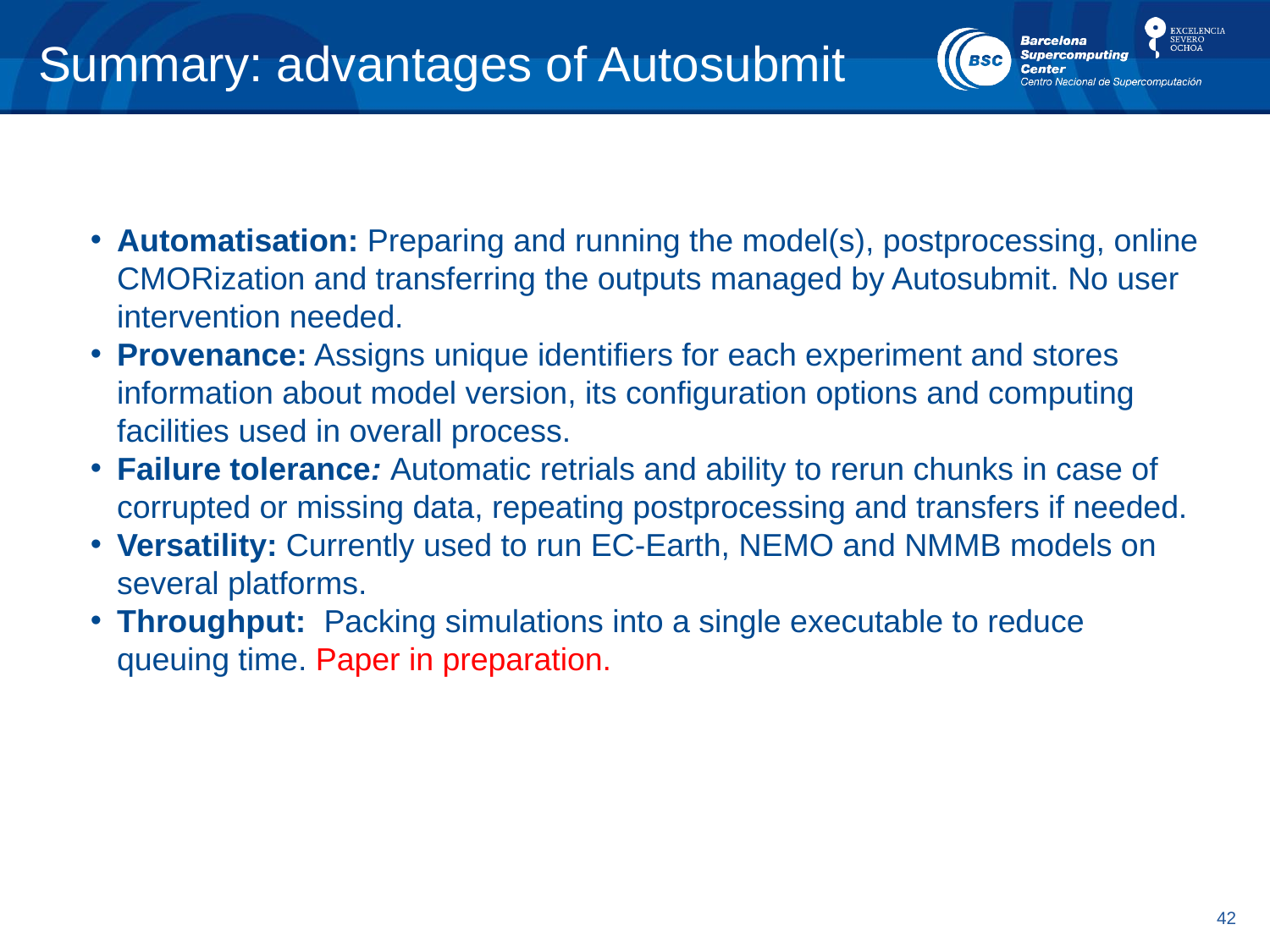

# Summary: advantages of Autosubmit
Automatisation: Preparing and running the model(s), postprocessing, online CMORization and transferring the outputs managed by Autosubmit. No user intervention needed.
Provenance: Assigns unique identifiers for each experiment and stores information about model version, its configuration options and computing facilities used in overall process.
Failure tolerance: Automatic retrials and ability to rerun chunks in case of corrupted or missing data, repeating postprocessing and transfers if needed.
Versatility: Currently used to run EC-Earth, NEMO and NMMB models on several platforms.
Throughput:  Packing simulations into a single executable to reduce queuing time. Paper in preparation.